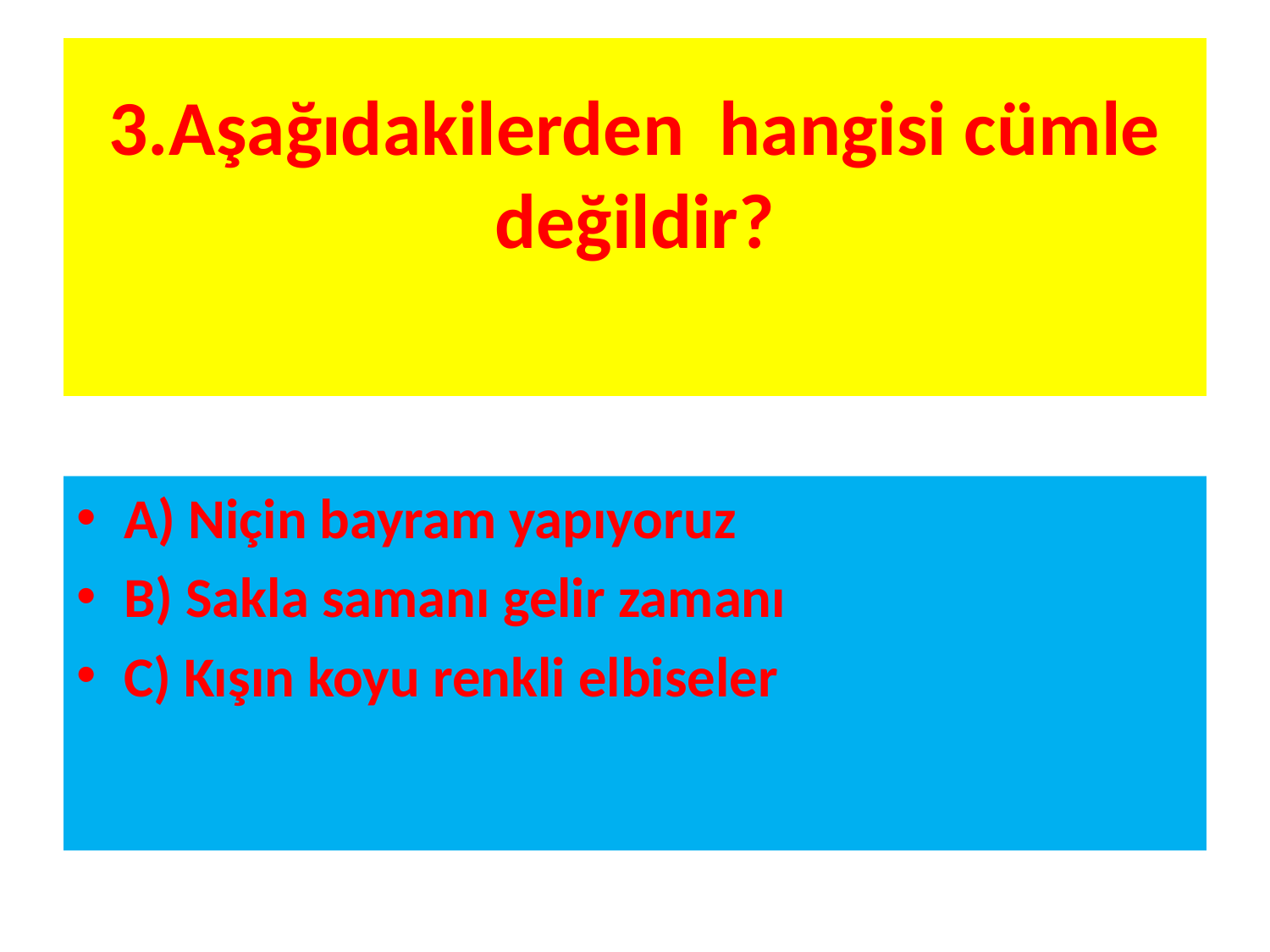

# 3.Aşağıdakilerden  hangisi cümle değildir?
A) Niçin bayram yapıyoruz
B) Sakla samanı gelir zamanı
C) Kışın koyu renkli elbiseler